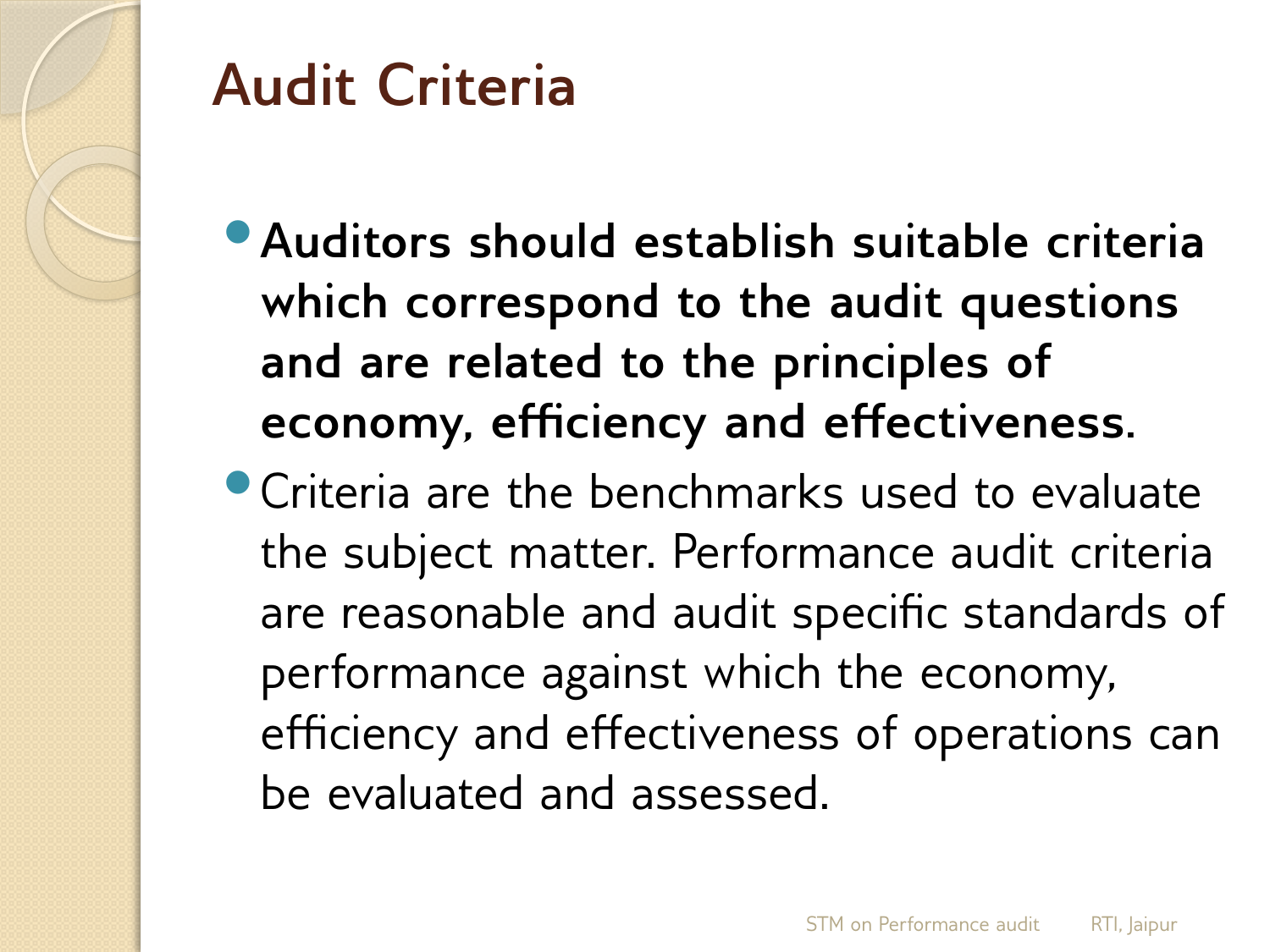

# Audit Criteria
Auditors should establish suitable criteria which correspond to the audit questions and are related to the principles of economy, efficiency and effectiveness.
Criteria are the benchmarks used to evaluate the subject matter. Performance audit criteria are reasonable and audit specific standards of performance against which the economy, efficiency and effectiveness of operations can be evaluated and assessed.

STM on Performance audit        RTI, Jaipur